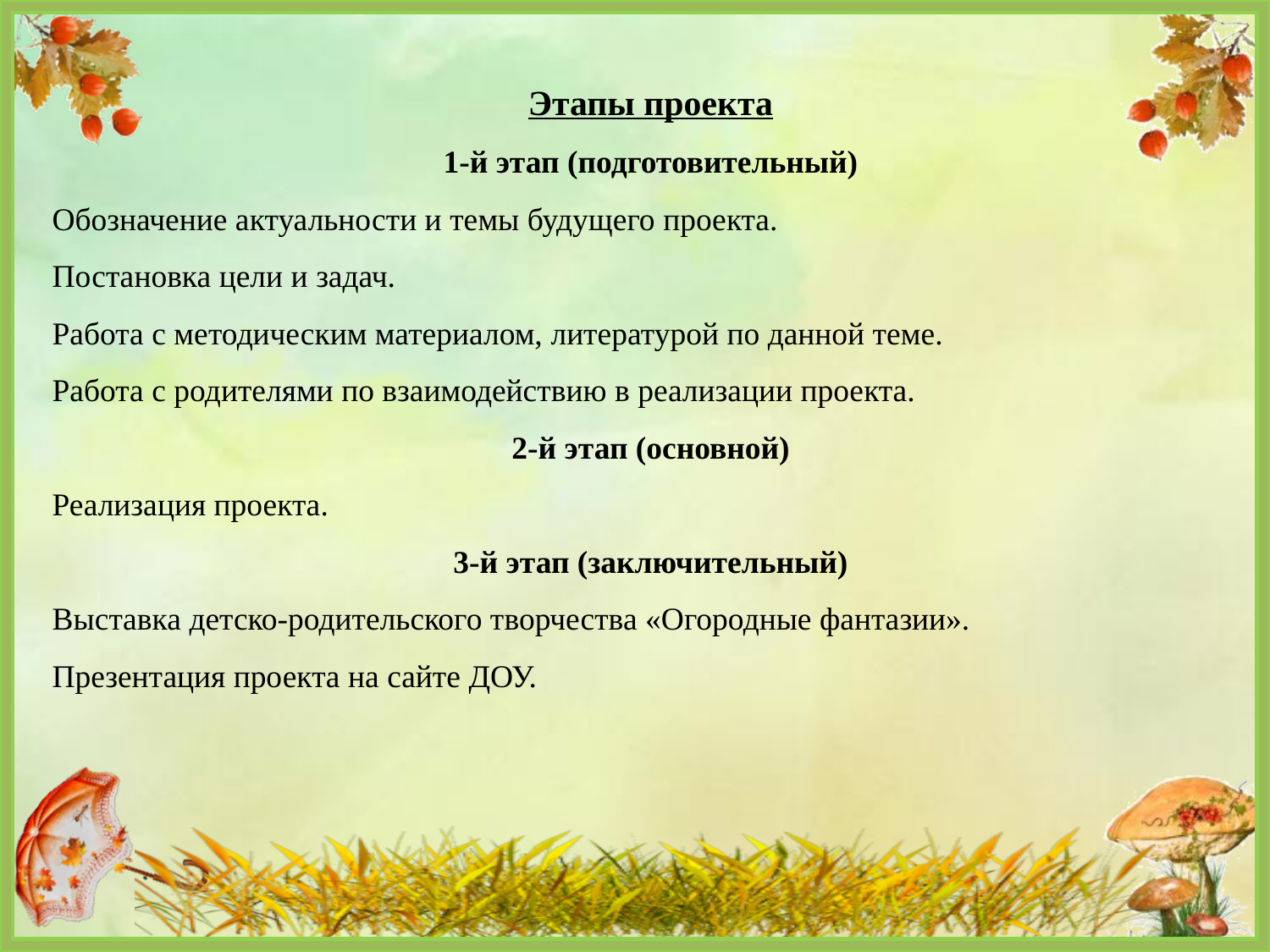

Этапы проекта
1-й этап (подготовительный)
 Обозначение актуальности и темы будущего проекта.
 Постановка цели и задач.
 Работа с методическим материалом, литературой по данной теме.
 Работа с родителями по взаимодействию в реализации проекта.
2-й этап (основной)
 Реализация проекта.
3-й этап (заключительный)
 Выставка детско-родительского творчества «Огородные фантазии».
 Презентация проекта на сайте ДОУ.